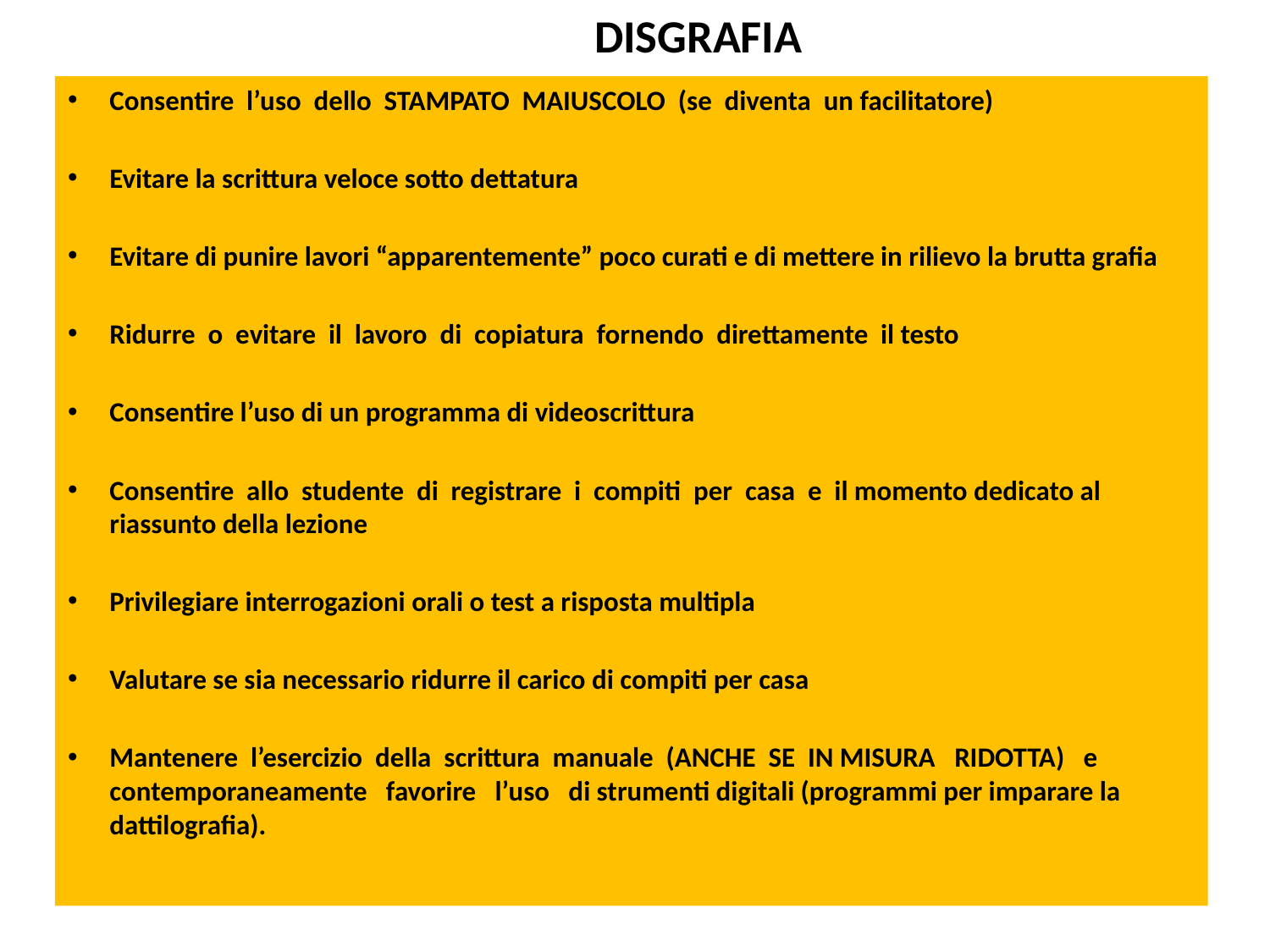

# DISGRAFIA
Consentire  l’uso  dello  STAMPATO  MAIUSCOLO  (se  diventa  un facilitatore)

Evitare la scrittura veloce sotto dettatura

Evitare di punire lavori “apparentemente” poco curati e di mettere in rilievo la brutta grafia

Ridurre  o  evitare  il  lavoro  di  copiatura  fornendo  direttamente  il testo

Consentire l’uso di un programma di videoscrittura

Consentire  allo  studente  di  registrare  i  compiti  per  casa  e  il momento dedicato al riassunto della lezione

Privilegiare interrogazioni orali o test a risposta multipla

Valutare se sia necessario ridurre il carico di compiti per casa

Mantenere  l’esercizio  della  scrittura  manuale  (ANCHE  SE  IN MISURA   RIDOTTA)   e   contemporaneamente   favorire   l’uso   di strumenti digitali (programmi per imparare la dattilografia).